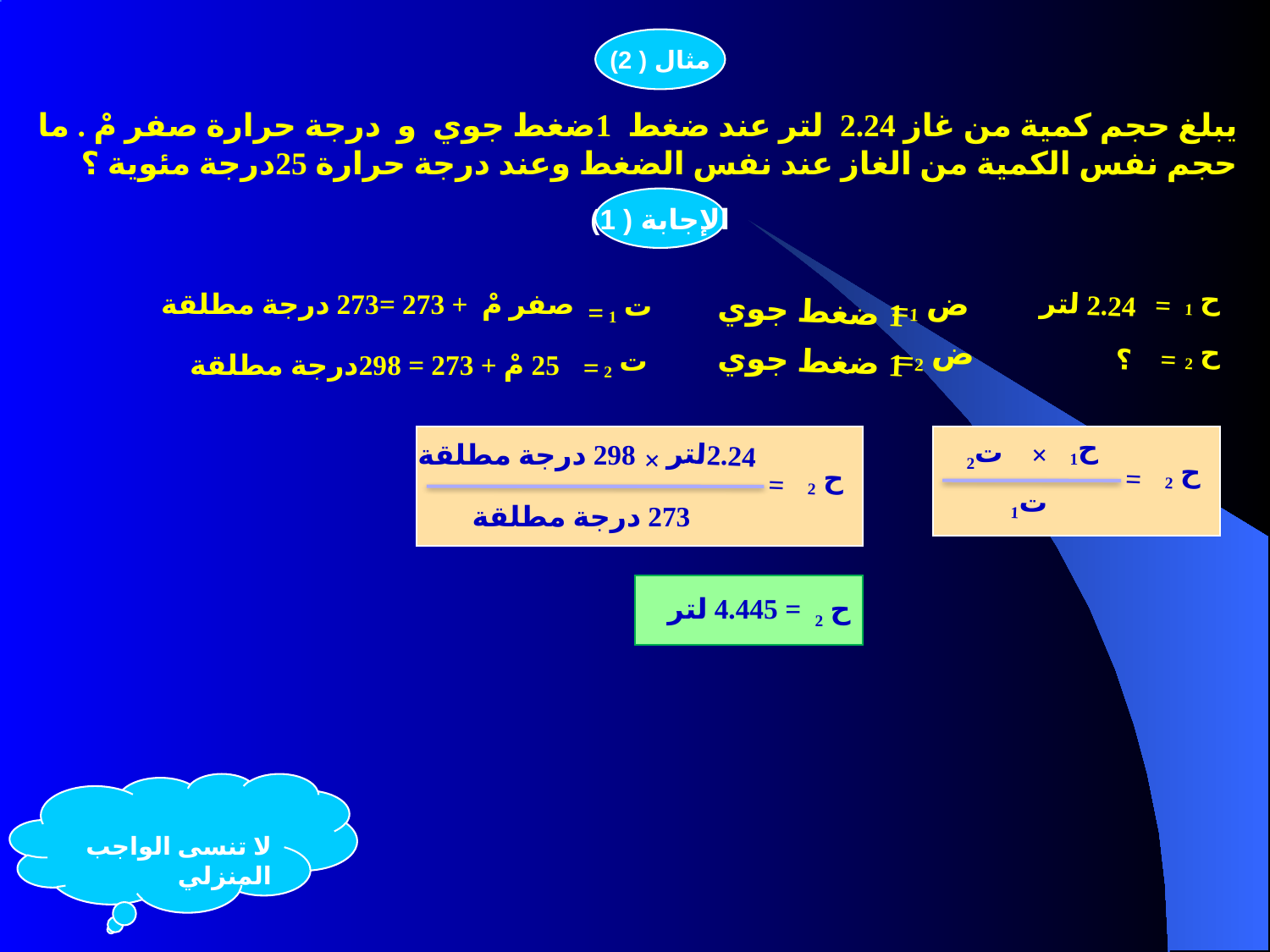

مثال ( 2)
يبلغ حجم كمية من غاز 2.24  لتر عند ضغط  1ضغط جوي  و  درجة حرارة صفر مْ . ما حجم نفس الكمية من الغاز عند نفس الضغط وعند درجة حرارة 25درجة مئوية ؟
الإجابة ( 1)
ح 1
صفر مْ  + 273 =273 درجة مطلقة
2.24 لتر
ض 1
=
ت 1
 1 ضغط جوي
=
=
ض 2
ح 2
؟
=
 1 ضغط جوي
=
ت 2
25 مْ + 273 = 298درجة مطلقة
=
ح1
ت2
×
298 درجة مطلقة
2.24لتر
×

ح 2
=
ح 2
=
ت1
273 درجة مطلقة
ح 2  = 4.445 لتر

لا تنسى الواجب المنزلي